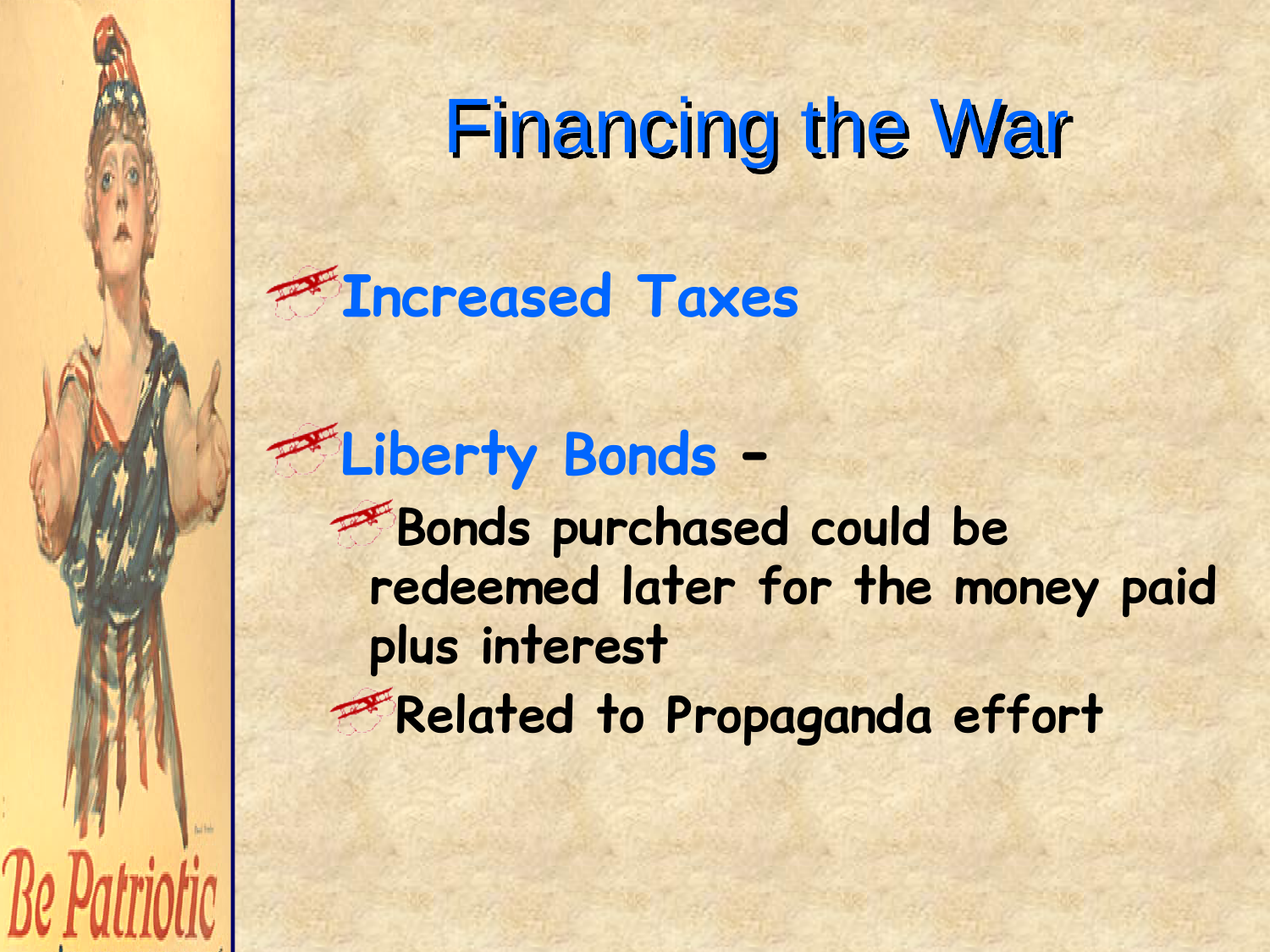

# Financing the War
Increased Taxes

Liberty Bonds –
Bonds purchased could be  redeemed later for the money paid plus interest
Related to Propaganda effort